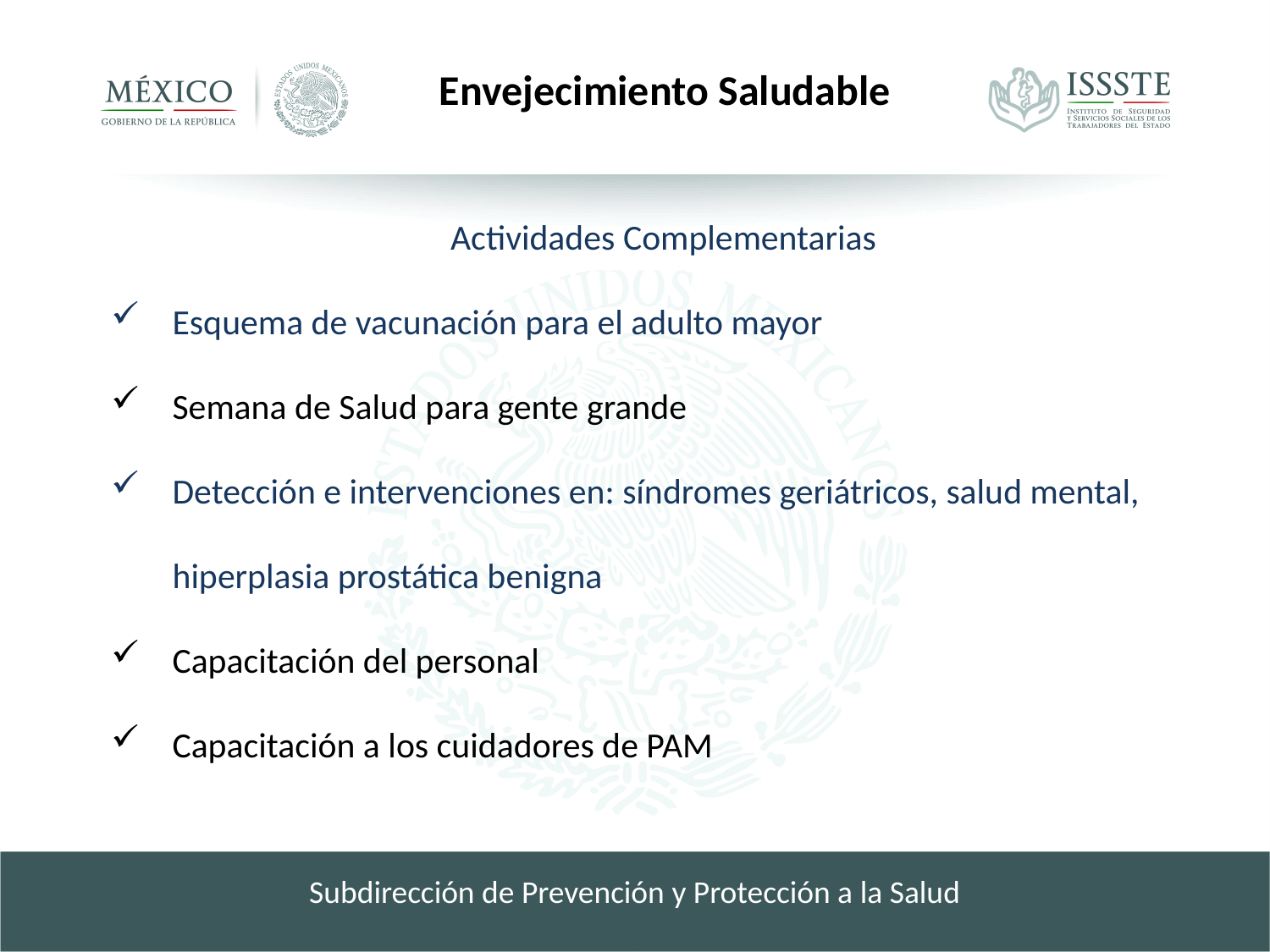

Envejecimiento Saludable
Actividades Complementarias
Esquema de vacunación para el adulto mayor
Semana de Salud para gente grande
Detección e intervenciones en: síndromes geriátricos, salud mental, hiperplasia prostática benigna
Capacitación del personal
Capacitación a los cuidadores de PAM
Subdirección de Prevención y Protección a la Salud